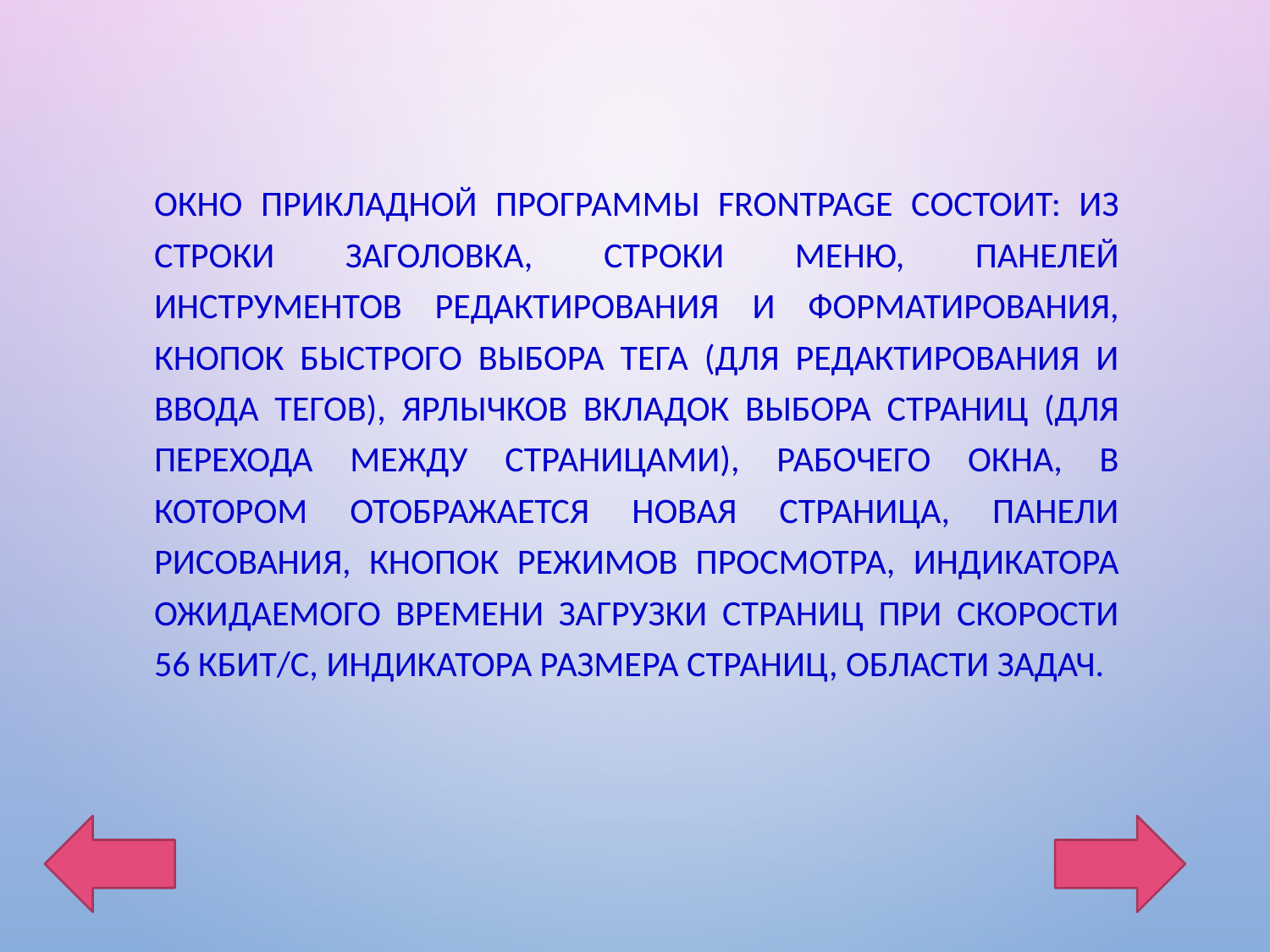

Окно прикладной программы FrontPage состоит: из строки заголовка, строки меню, панелей инструментов редактирования и форматирования, кнопок быстрого выбора тега (для редактирования и ввода тегов), ярлычков вкладок выбора страниц (для перехода между страницами), рабочего окна, в котором отображается новая страница, панели рисования, кнопок режимов просмотра, индикатора ожидаемого времени загрузки страниц при скорости 56 кбит/с, индикатора размера страниц, области задач.